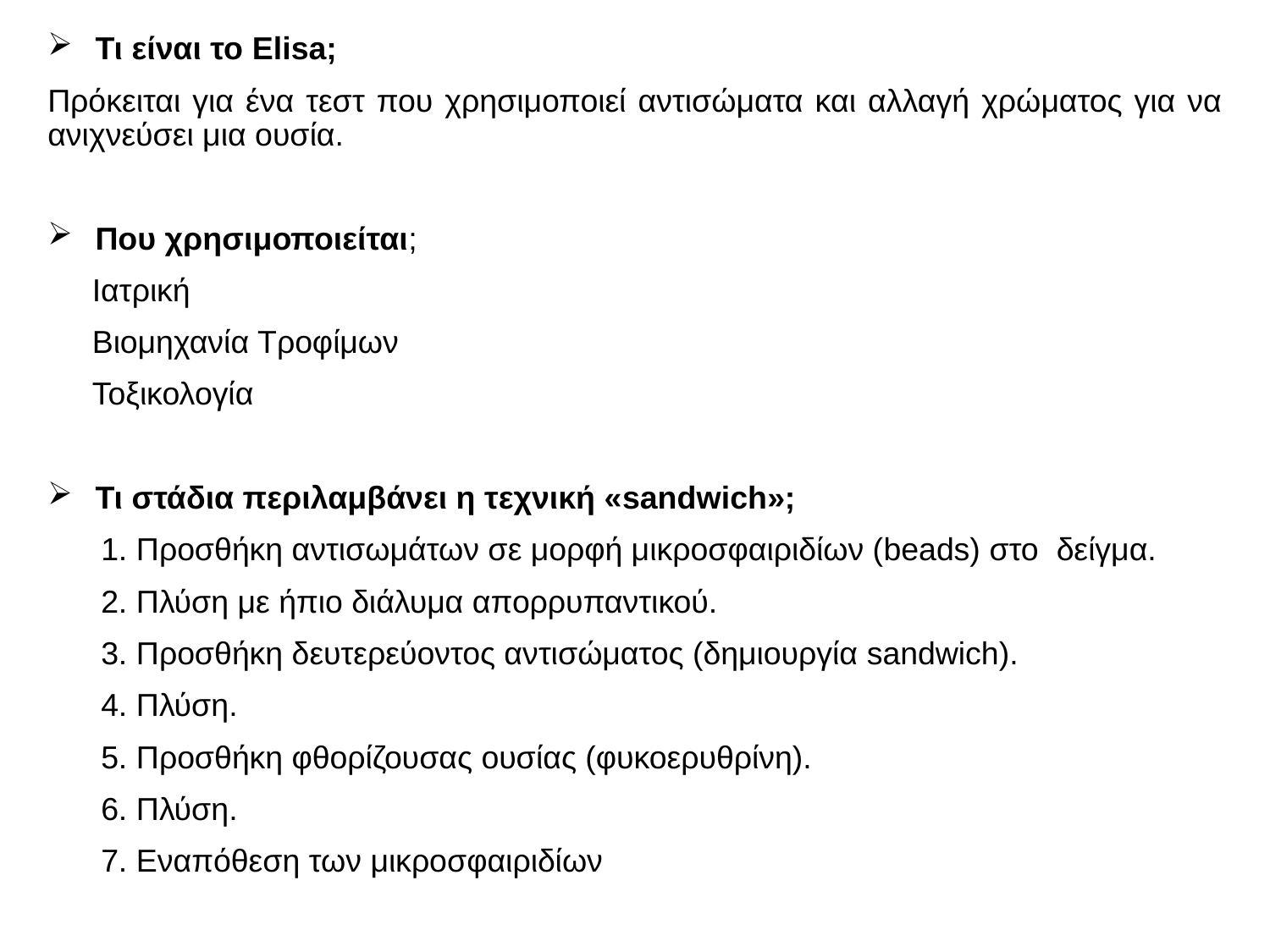

Τι είναι το Elisa;
Πρόκειται για ένα τεστ που χρησιμοποιεί αντισώματα και αλλαγή χρώματος για να ανιχνεύσει μια ουσία.

Που χρησιμοποιείται;
     Ιατρική
     Βιομηχανία Τροφίμων
     Τοξικολογία

Τι στάδια περιλαμβάνει η τεχνική «sandwich»;
      1. Προσθήκη αντισωμάτων σε μορφή μικροσφαιριδίων (beads) στο  δείγμα.
      2. Πλύση με ήπιο διάλυμα απορρυπαντικού.
      3. Προσθήκη δευτερεύοντος αντισώματος (δημιουργία sandwich).
      4. Πλύση.
      5. Προσθήκη φθορίζουσας ουσίας (φυκοερυθρίνη).
      6. Πλύση.
      7. Εναπόθεση των μικροσφαιριδίων